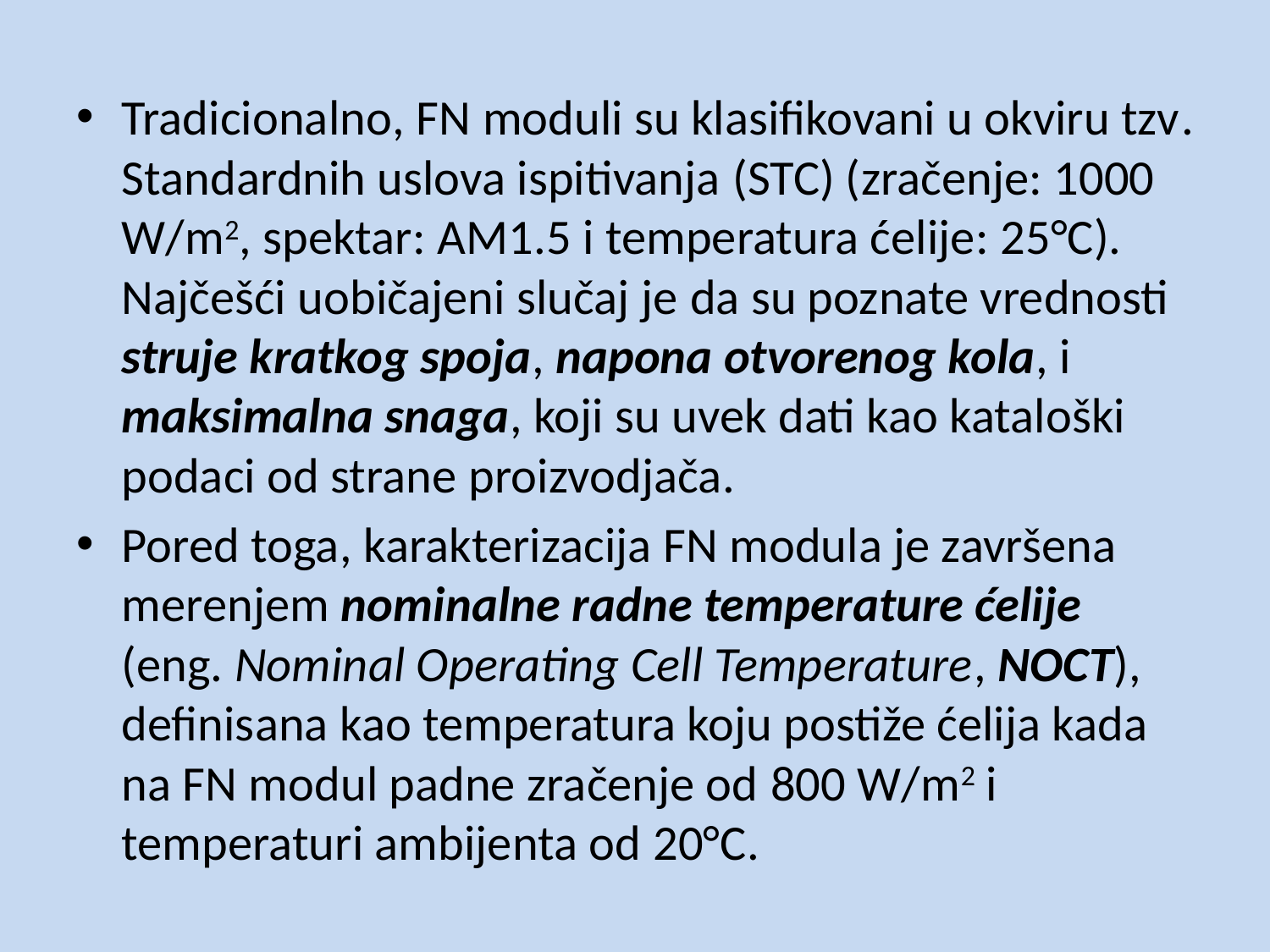

Tradicionalno, FN moduli su klasifikovani u okviru tzv. Standardnih uslova ispitivanja (STC) (zračenje: 1000 W/m2, spektar: АМ1.5 i temperatura ćelije: 25°C). Najčešći uobičajeni slučaj je da su poznate vrednosti struje kratkog spoja, napona otvorenog kola, i maksimalna snaga, koji su uvek dati kao kataloški podaci od strane proizvodjača.
Pored toga, karakterizacija FN modula je završena merenjem nominalne radne temperature ćelije (eng. Nominal Operating Cell Temperature, NOCT), definisana kao temperatura koju postiže ćelija kada na FN modul padne zračenje od 800 W/m2 i temperaturi ambijenta od 20°C.